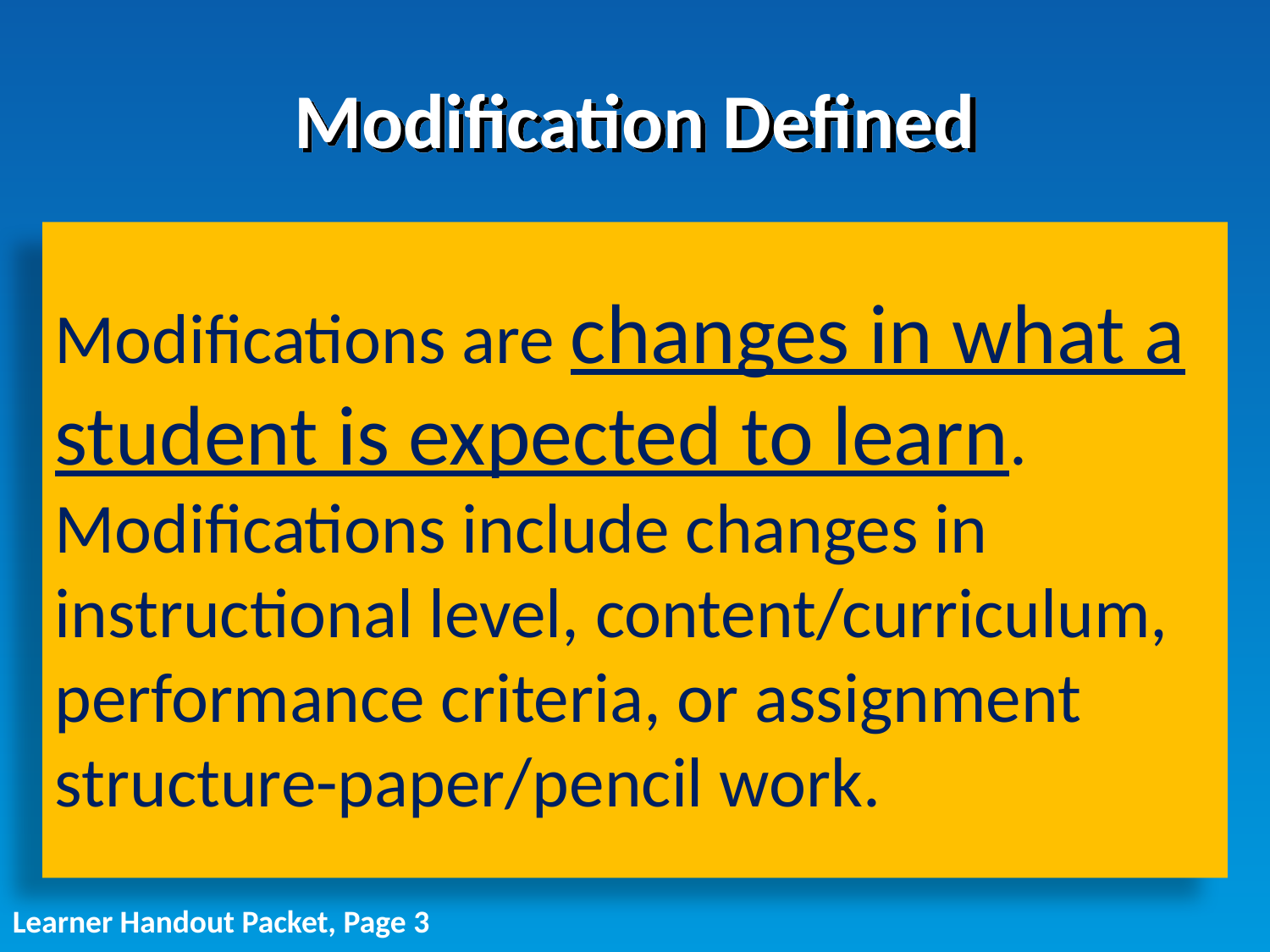

# Modification Defined
Modifications are changes in what a student is expected to learn.  Modifications include changes in instructional level, content/curriculum, performance criteria, or assignment structure-paper/pencil work.
Learner Handout Packet, Page 3